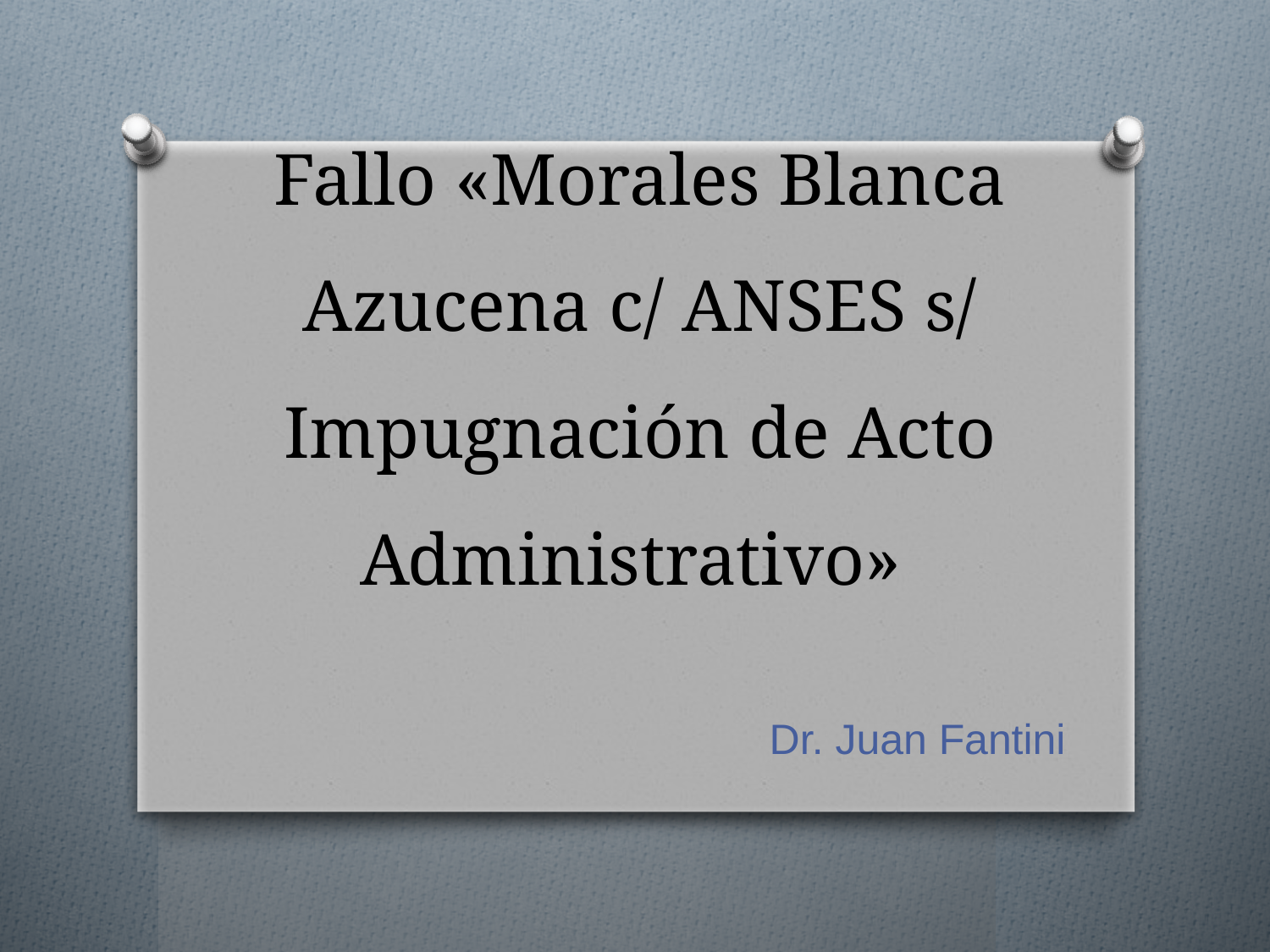

# Fallo «Morales Blanca Azucena c/ ANSES s/ Impugnación de Acto Administrativo»
Dr. Juan Fantini